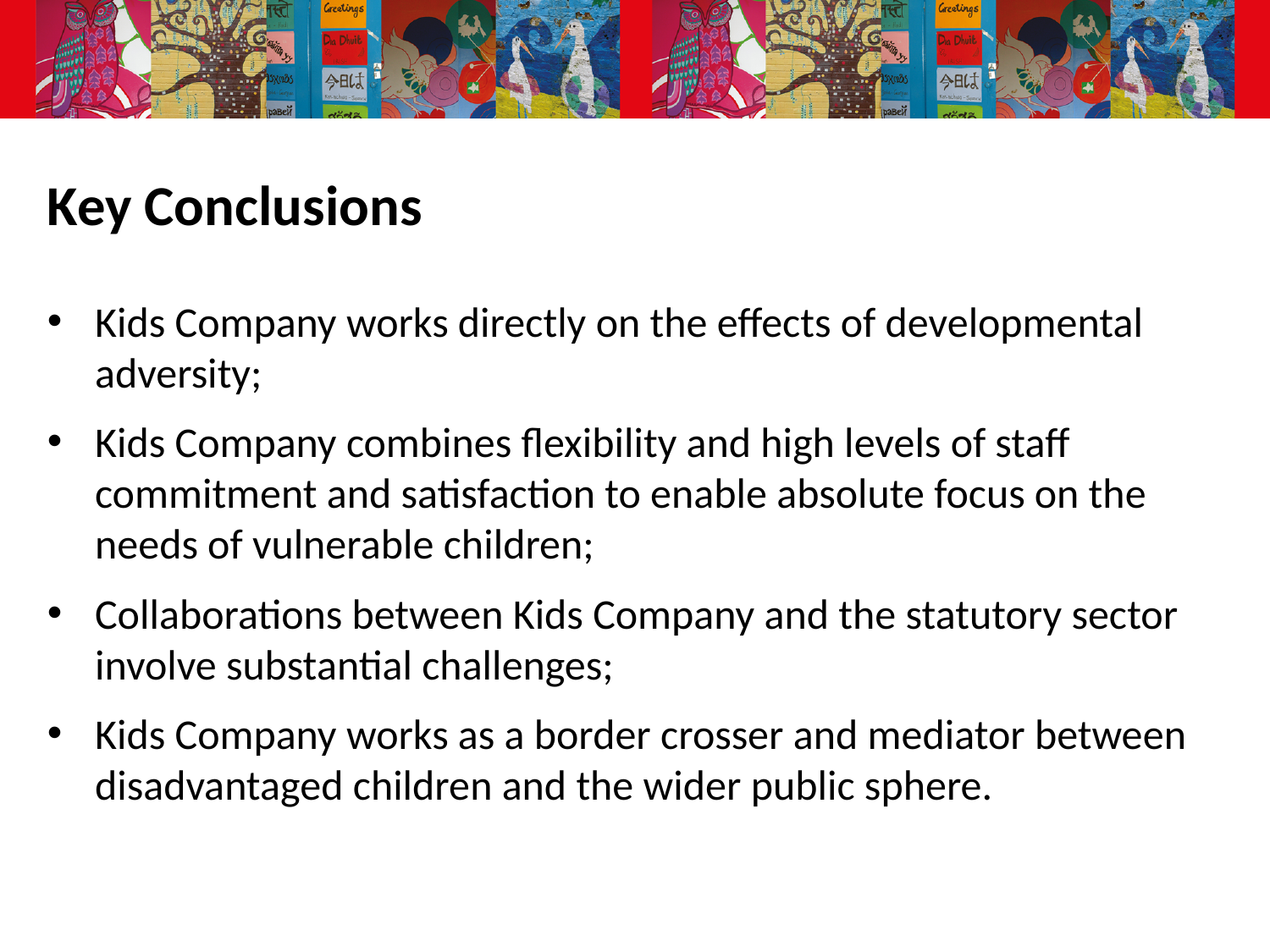

Key Conclusions

Kids Company works directly on the effects of developmental adversity;
Kids Company combines flexibility and high levels of staff commitment and satisfaction to enable absolute focus on the needs of vulnerable children;
Collaborations between Kids Company and the statutory sector involve substantial challenges;
Kids Company works as a border crosser and mediator between disadvantaged children and the wider public sphere.